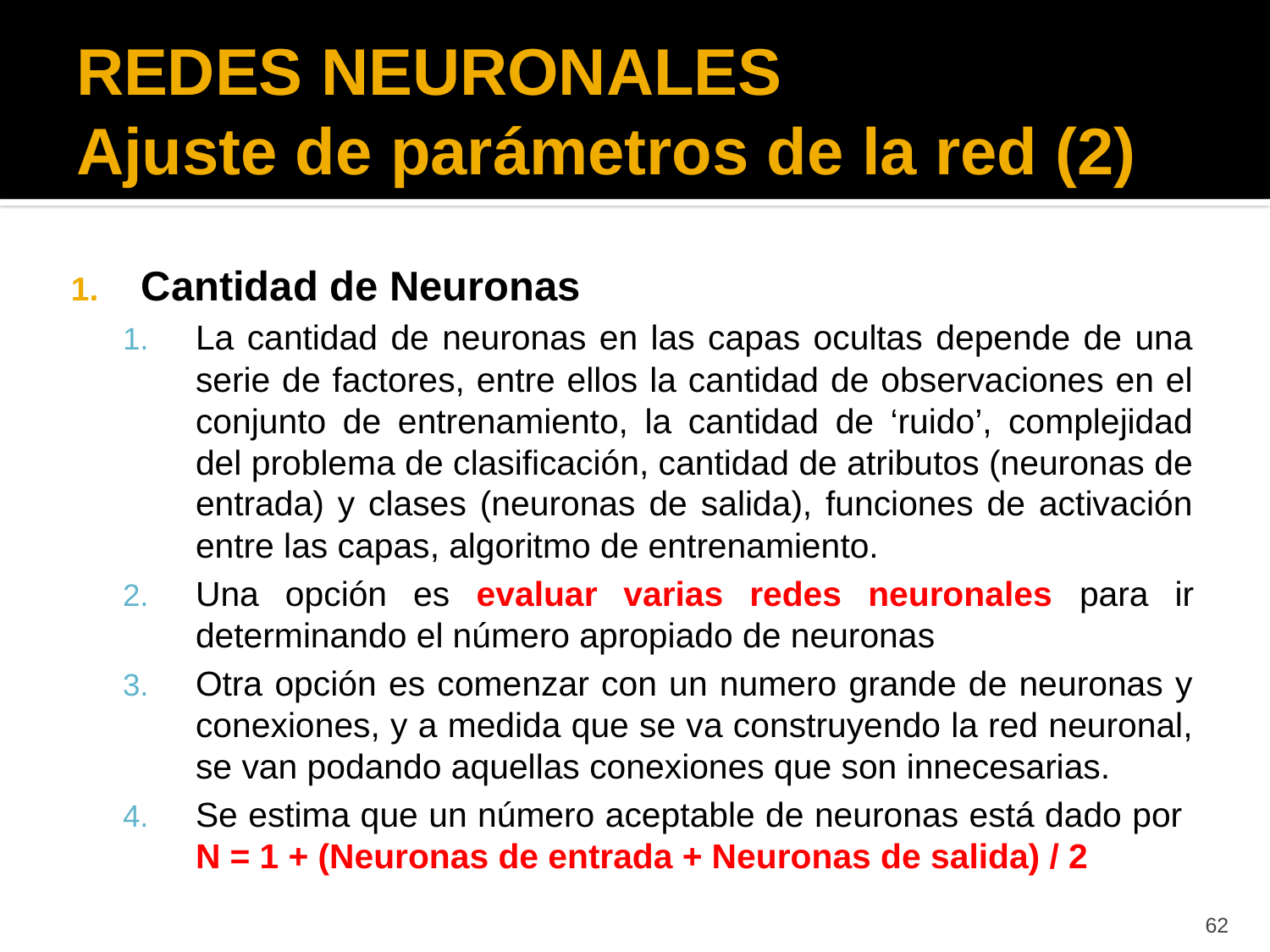

# REDES NEURONALES Ajuste de parámetros de la red (2)
Cantidad de Neuronas
La cantidad de neuronas en las capas ocultas depende de una serie de factores, entre ellos la cantidad de observaciones en el conjunto de entrenamiento, la cantidad de ‘ruido’, complejidad del problema de clasificación, cantidad de atributos (neuronas de entrada) y clases (neuronas de salida), funciones de activación entre las capas, algoritmo de entrenamiento.
Una opción es evaluar varias redes neuronales para ir determinando el número apropiado de neuronas
Otra opción es comenzar con un numero grande de neuronas y conexiones, y a medida que se va construyendo la red neuronal, se van podando aquellas conexiones que son innecesarias.
Se estima que un número aceptable de neuronas está dado por
N = 1 + (Neuronas de entrada + Neuronas de salida) / 2
62